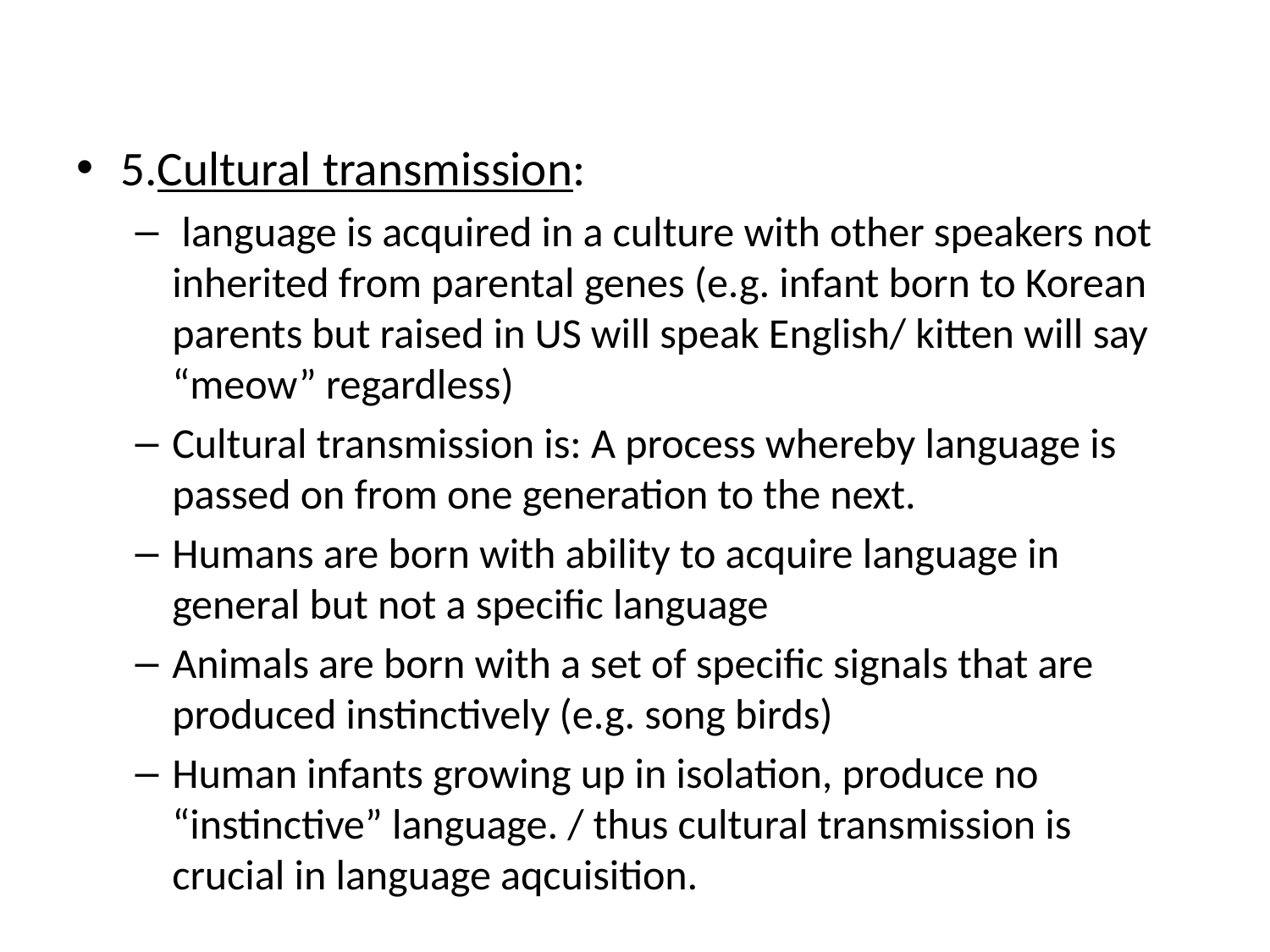

5.Cultural transmission:
 language is acquired in a culture with other speakers not inherited from parental genes (e.g. infant born to Korean parents but raised in US will speak English/ kitten will say “meow” regardless)
Cultural transmission is: A process whereby language is passed on from one generation to the next.
Humans are born with ability to acquire language in general but not a specific language
Animals are born with a set of specific signals that are produced instinctively (e.g. song birds)
Human infants growing up in isolation, produce no “instinctive” language. / thus cultural transmission is crucial in language aqcuisition.